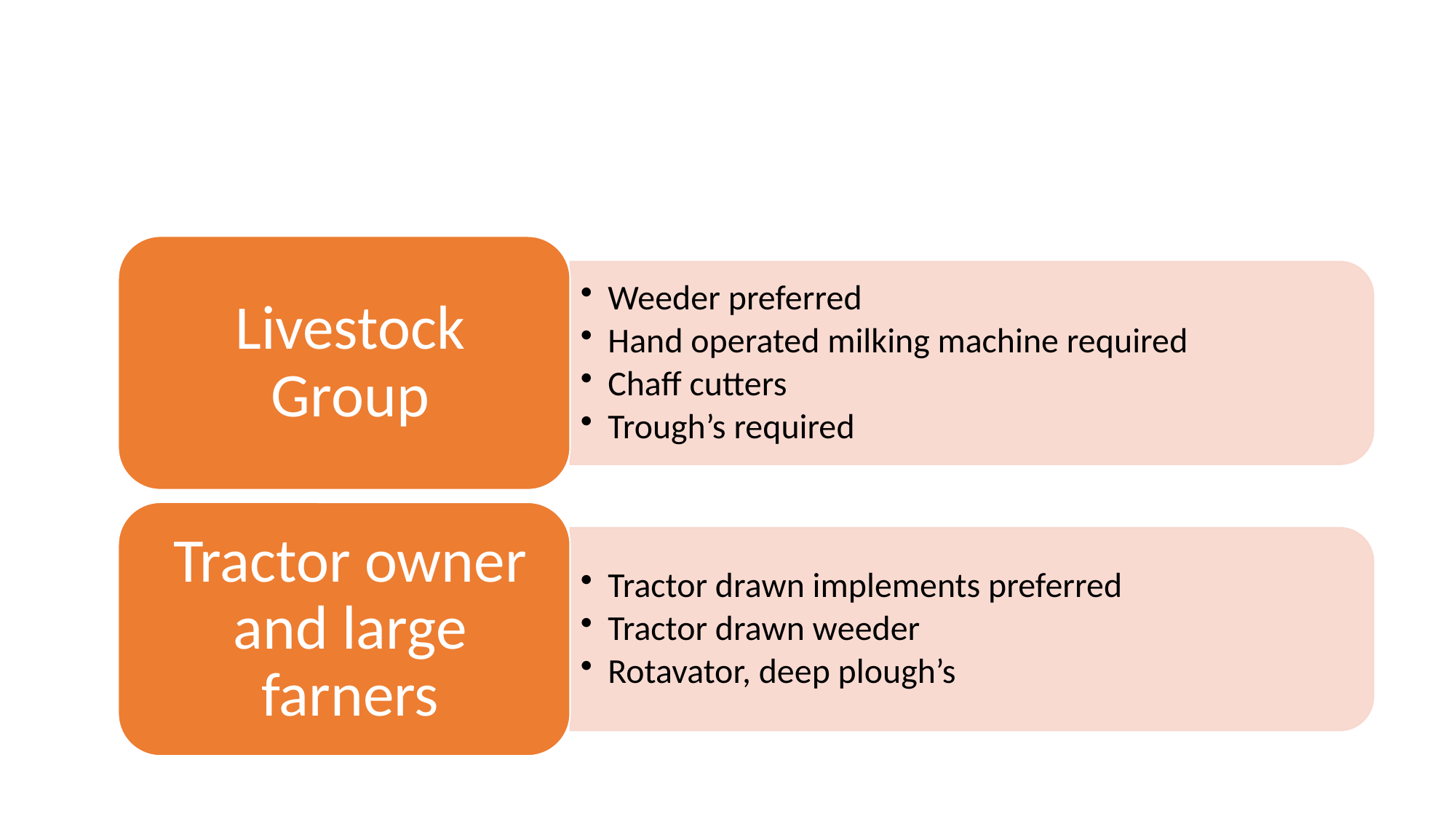

#

Weeder preferred
Hand operated milking machine required
Chaff cutters
Trough’s required
Livestock Group
Tractor drawn implements preferred
Tractor drawn weeder
Rotavator, deep plough’s
Tractor owner and large farners